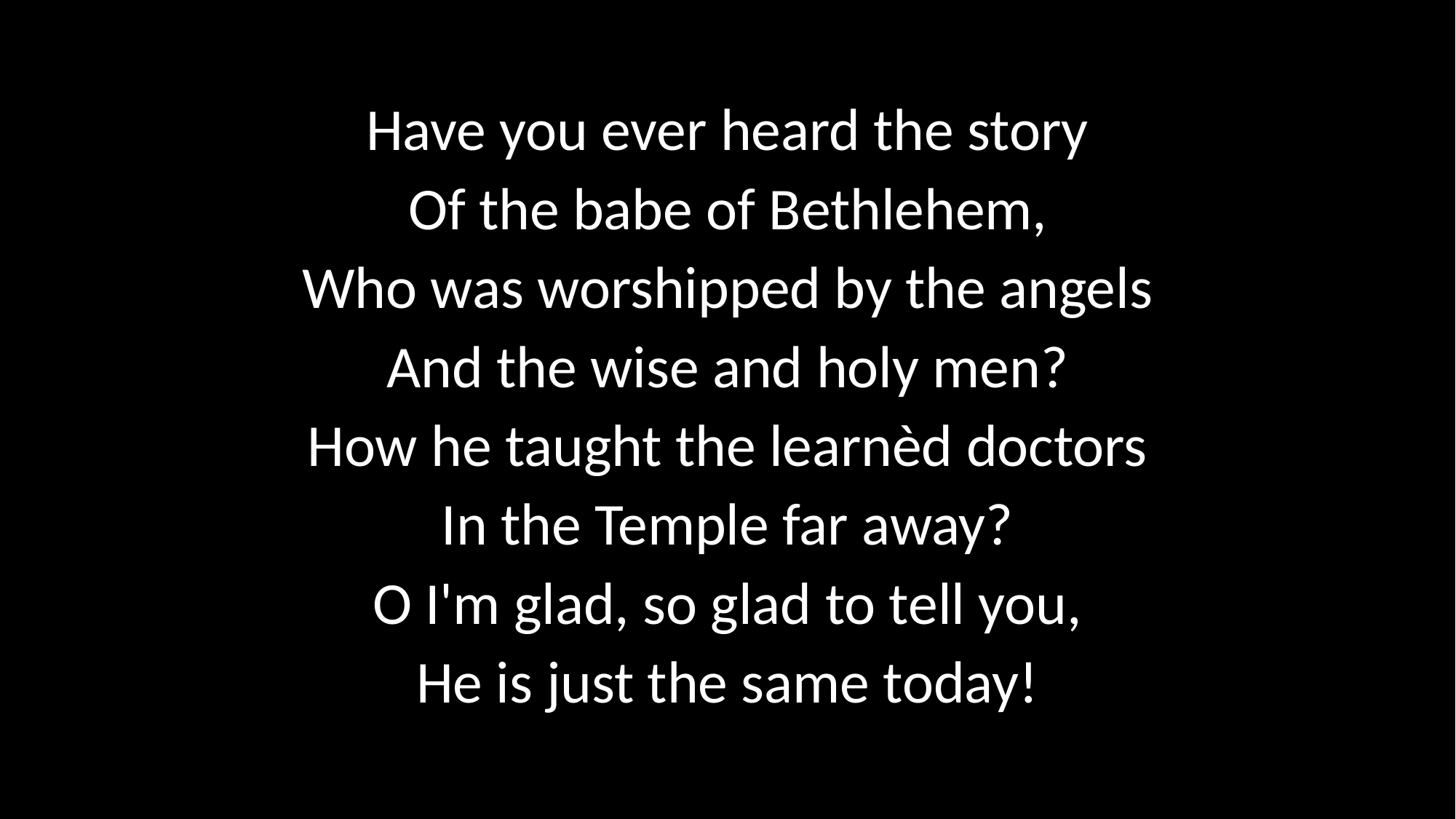

Have you ever heard the story
Of the babe of Bethlehem,
Who was worshipped by the angels
And the wise and holy men?
How he taught the learnèd doctors
In the Temple far away?
O I'm glad, so glad to tell you,
He is just the same today!